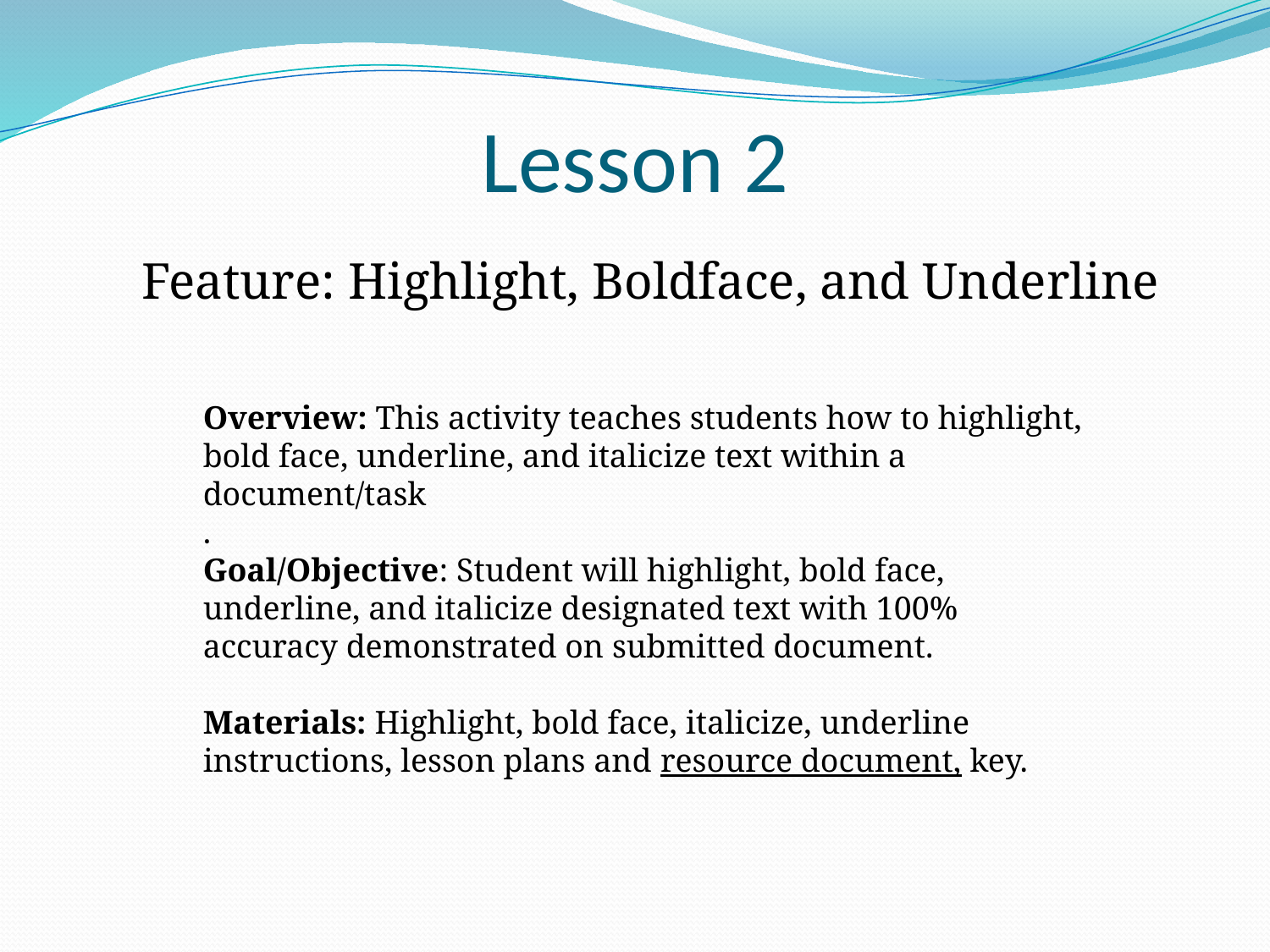

Lesson 2
Feature: Highlight, Boldface, and Underline
Overview: This activity teaches students how to highlight, bold face, underline, and italicize text within a document/task
.
Goal/Objective: Student will highlight, bold face, underline, and italicize designated text with 100% accuracy demonstrated on submitted document.
Materials: Highlight, bold face, italicize, underline instructions, lesson plans and resource document, key.